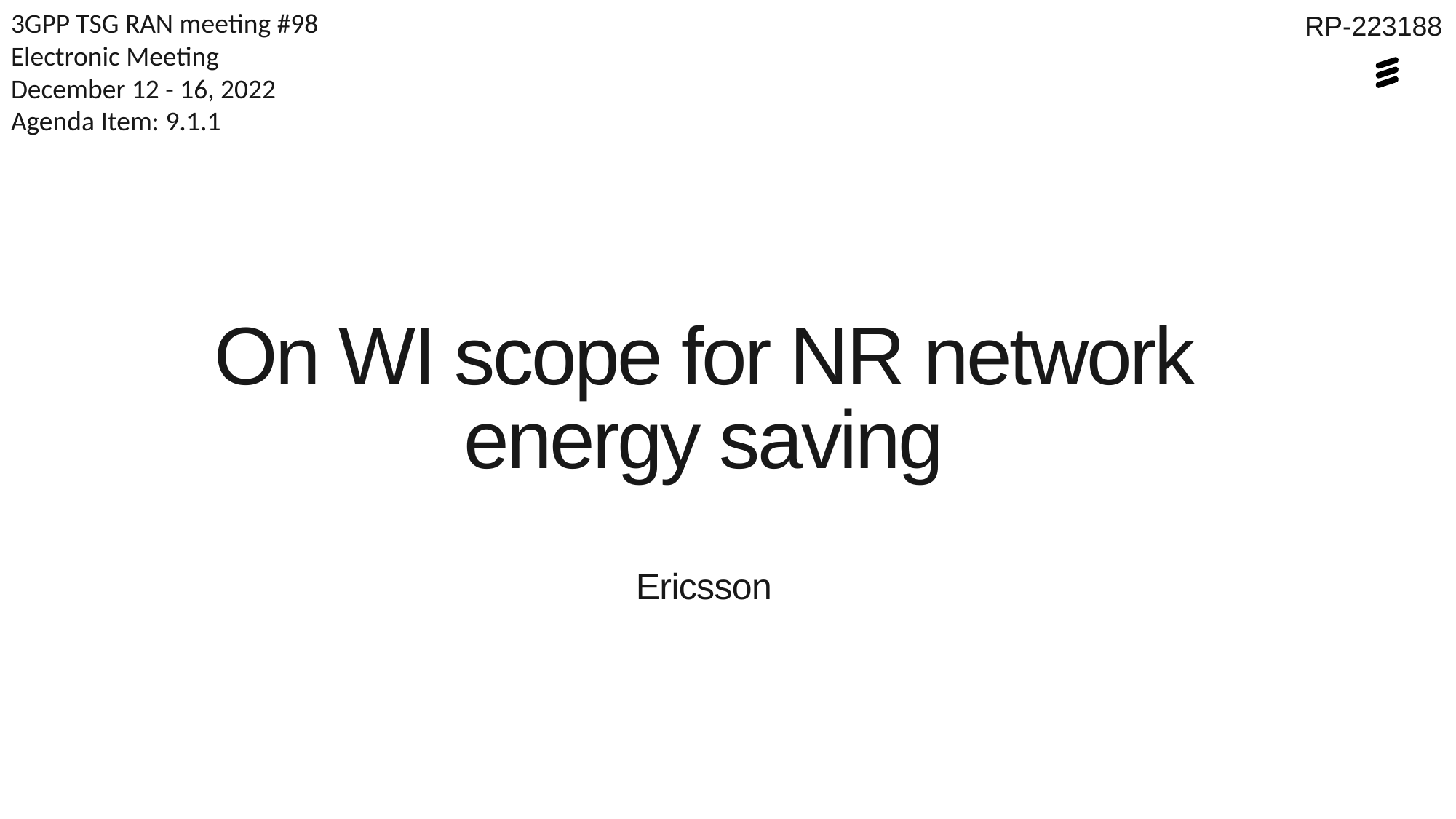

3GPP TSG RAN meeting #98
Electronic Meeting
December 12 - 16, 2022
Agenda Item: 9.1.1
RP-223188
# On WI scope for NR network energy saving
Ericsson